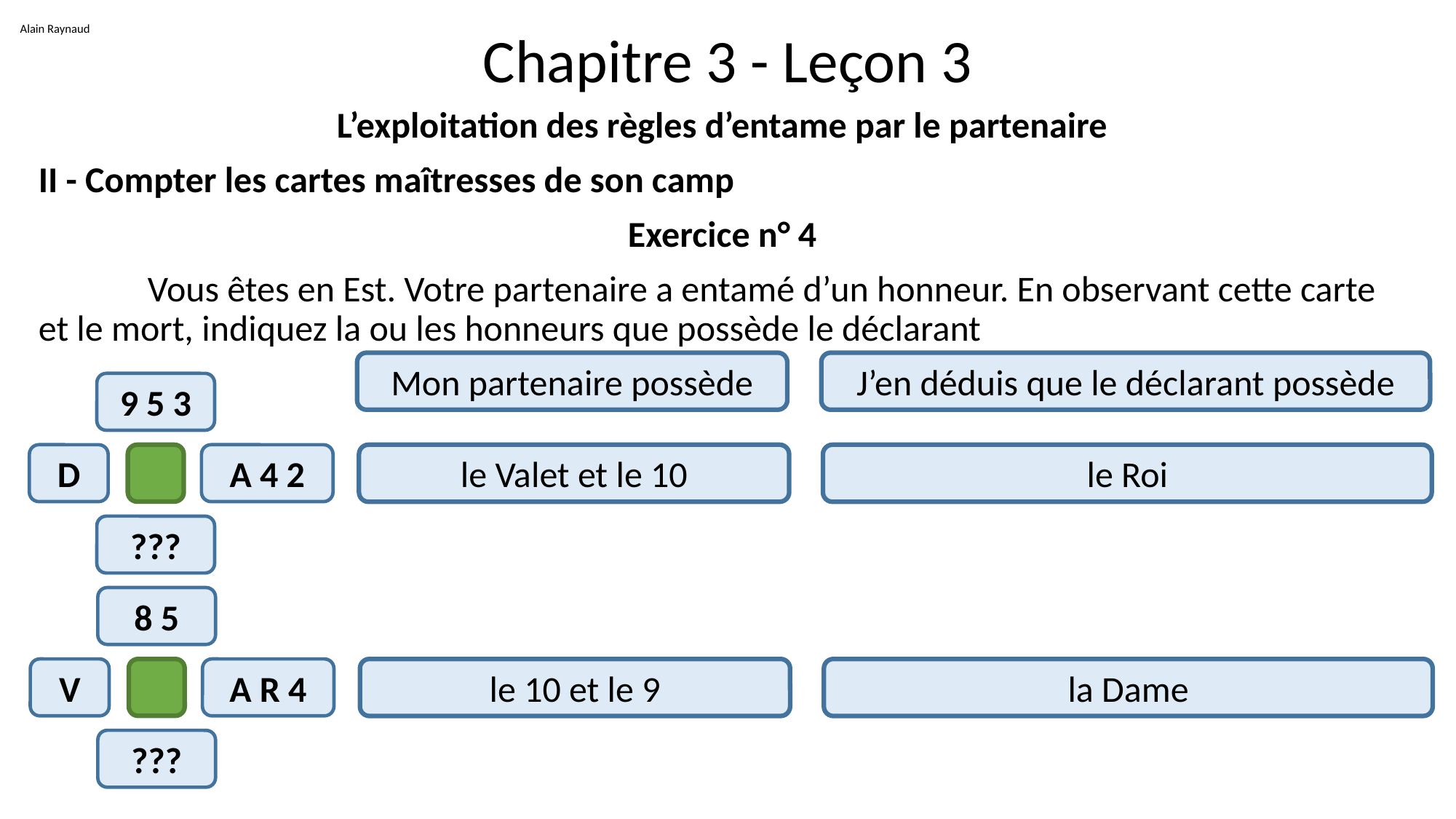

Alain Raynaud
# Chapitre 3 - Leçon 3
L’exploitation des règles d’entame par le partenaire
II - Compter les cartes maîtresses de son camp
Exercice n° 4
	Vous êtes en Est. Votre partenaire a entamé d’un honneur. En observant cette carte et le mort, indiquez la ou les honneurs que possède le déclarant
J’en déduis que le déclarant possède
Mon partenaire possède
9 5 3
D

A 4 2
???
le Valet et le 10
le Roi
8 5
V

A R 4
???
le 10 et le 9
la Dame